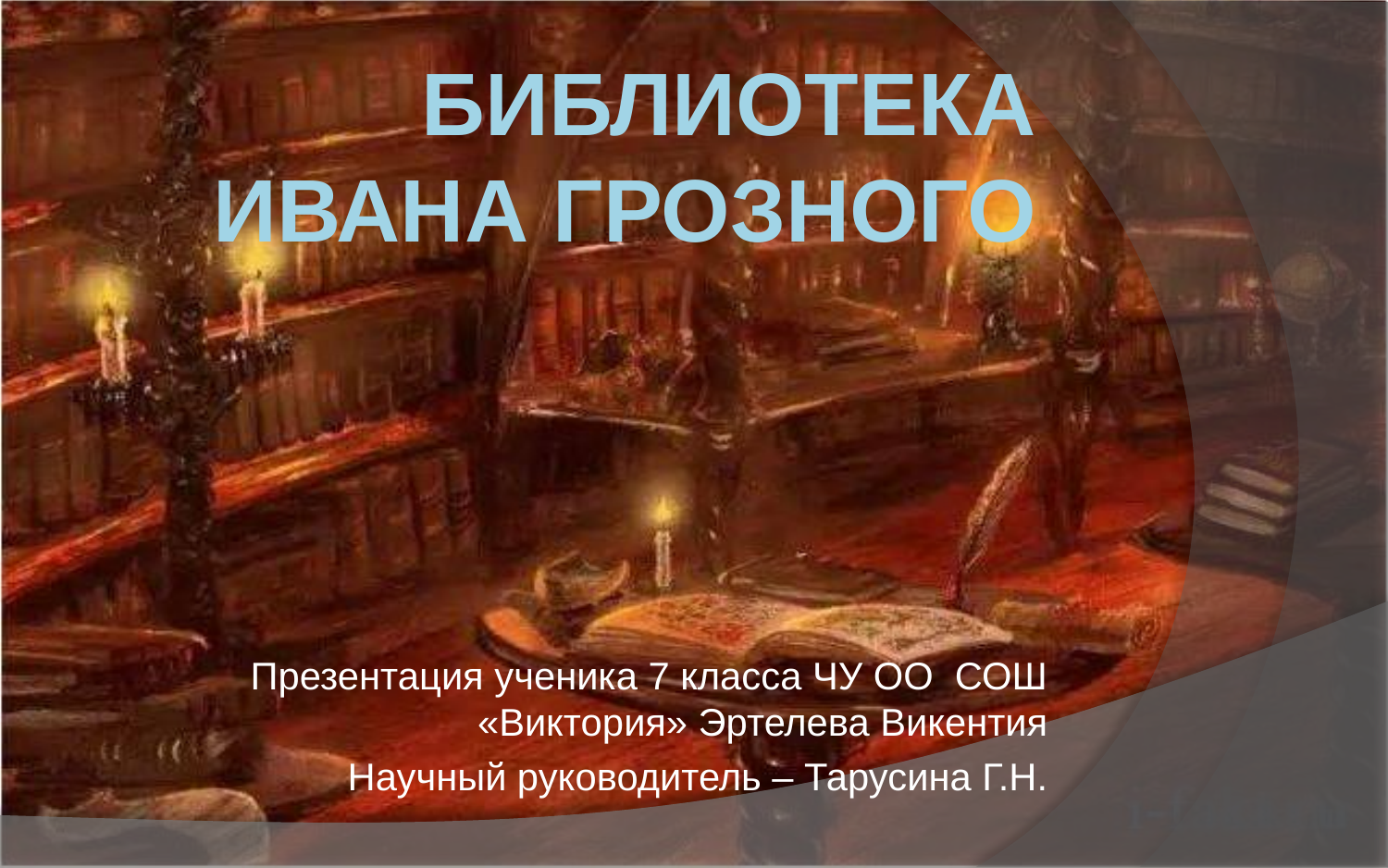

# Библиотека Ивана грозного
Презентация ученика 7 класса ЧУ ОО  СОШ «Виктория» Эртелева Викентия
Научный руководитель – Тарусина Г.Н.